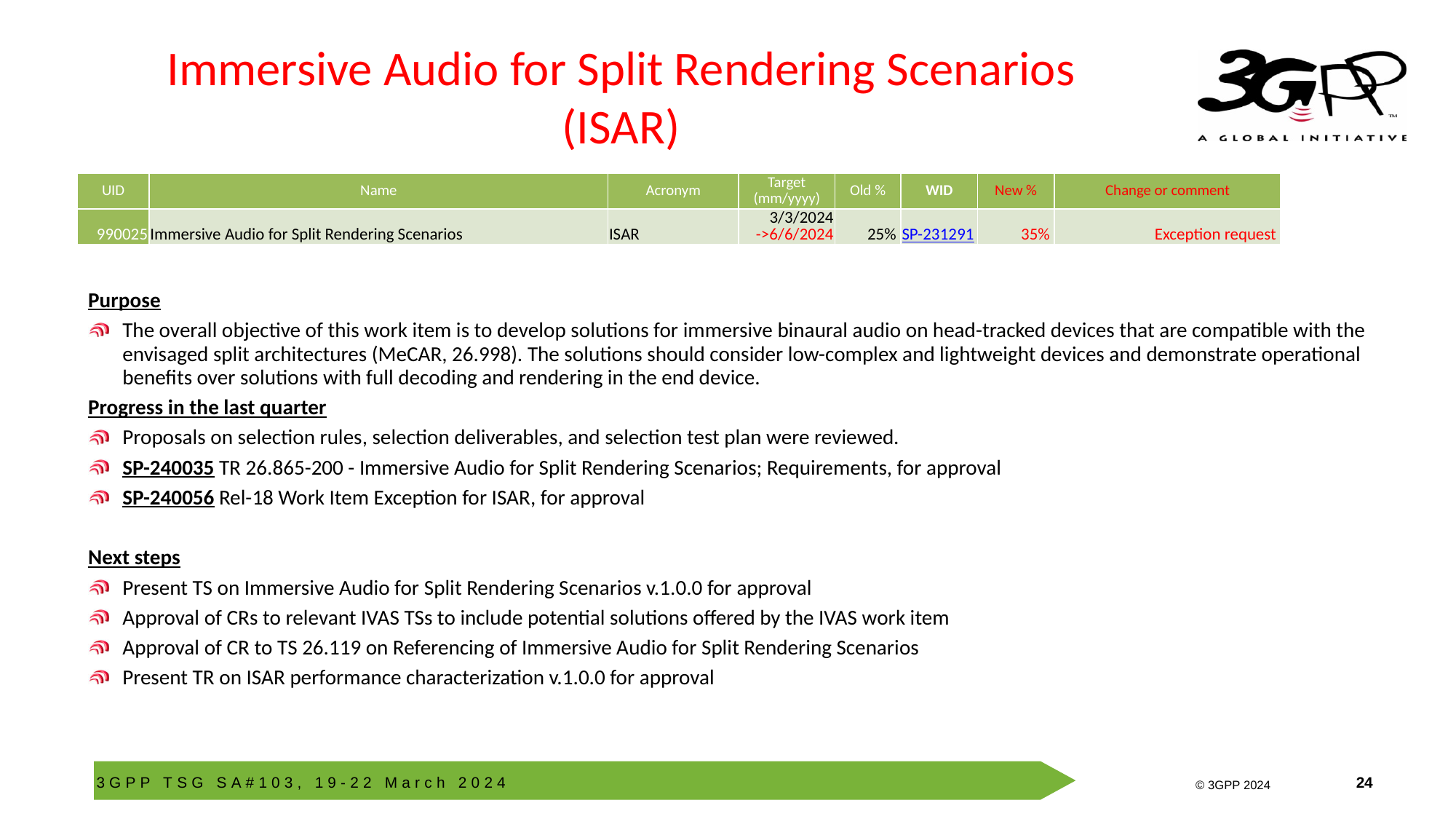

# Immersive Audio for Split Rendering Scenarios (ISAR)
| UID | Name | Acronym | Target (mm/yyyy) | Old % | WID | New % | Change or comment |
| --- | --- | --- | --- | --- | --- | --- | --- |
| 990025 | Immersive Audio for Split Rendering Scenarios | ISAR | 3/3/2024 ->6/6/2024 | 25% | SP-231291 | 35% | Exception request |
Purpose
The overall objective of this work item is to develop solutions for immersive binaural audio on head-tracked devices that are compatible with the envisaged split architectures (MeCAR, 26.998). The solutions should consider low-complex and lightweight devices and demonstrate operational benefits over solutions with full decoding and rendering in the end device.
Progress in the last quarter
Proposals on selection rules, selection deliverables, and selection test plan were reviewed.
SP-240035 TR 26.865-200 - Immersive Audio for Split Rendering Scenarios; Requirements, for approval
SP-240056 Rel-18 Work Item Exception for ISAR, for approval

Next steps
Present TS on Immersive Audio for Split Rendering Scenarios v.1.0.0 for approval
Approval of CRs to relevant IVAS TSs to include potential solutions offered by the IVAS work item
Approval of CR to TS 26.119 on Referencing of Immersive Audio for Split Rendering Scenarios
Present TR on ISAR performance characterization v.1.0.0 for approval